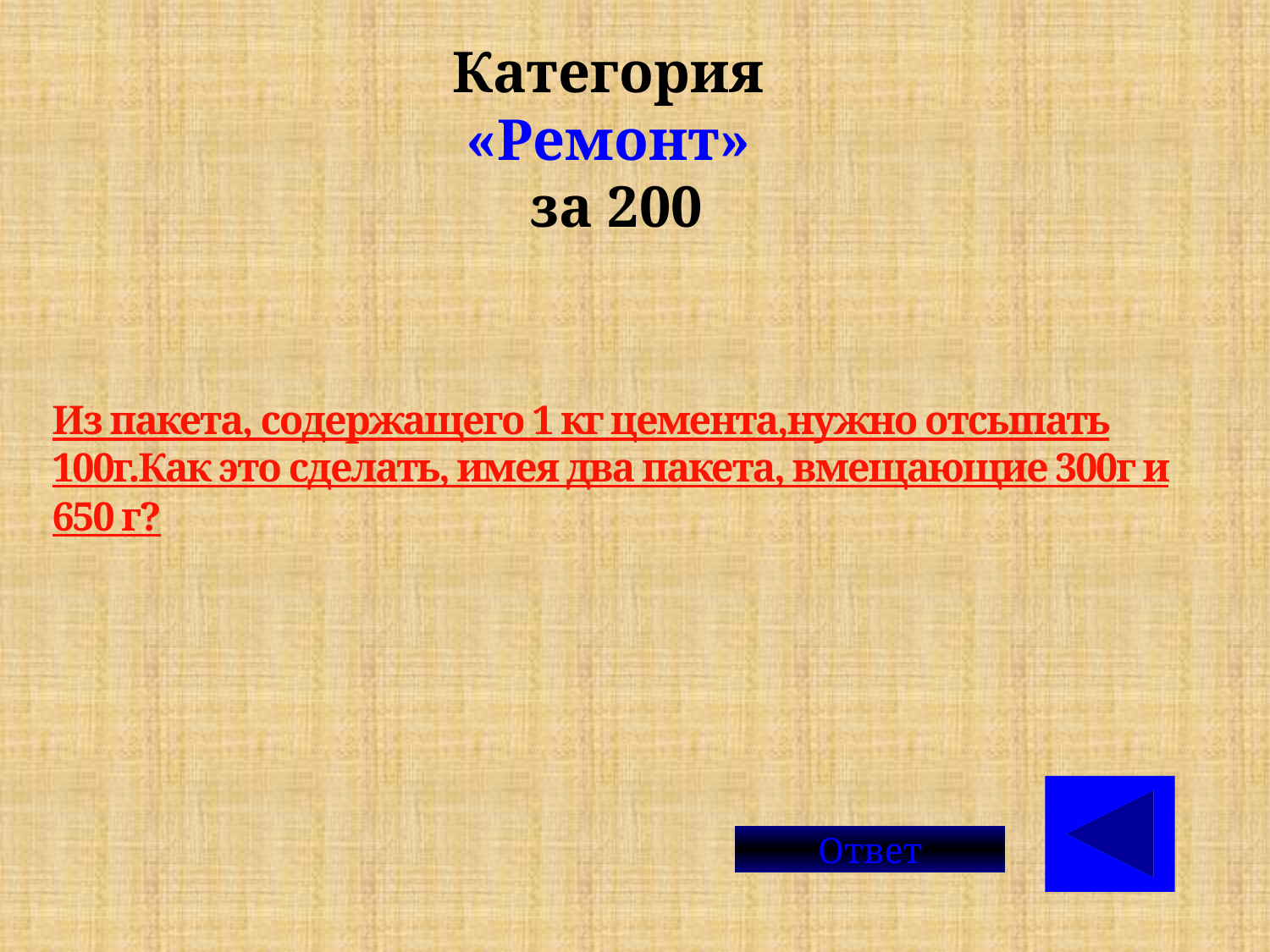

Категория
«Ремонт»
за 200

# Из пакета, содержащего 1 кг цемента,нужно отсыпать 100г.Как это сделать, имея два пакета, вмещающие 300г и 650 г?

Ответ